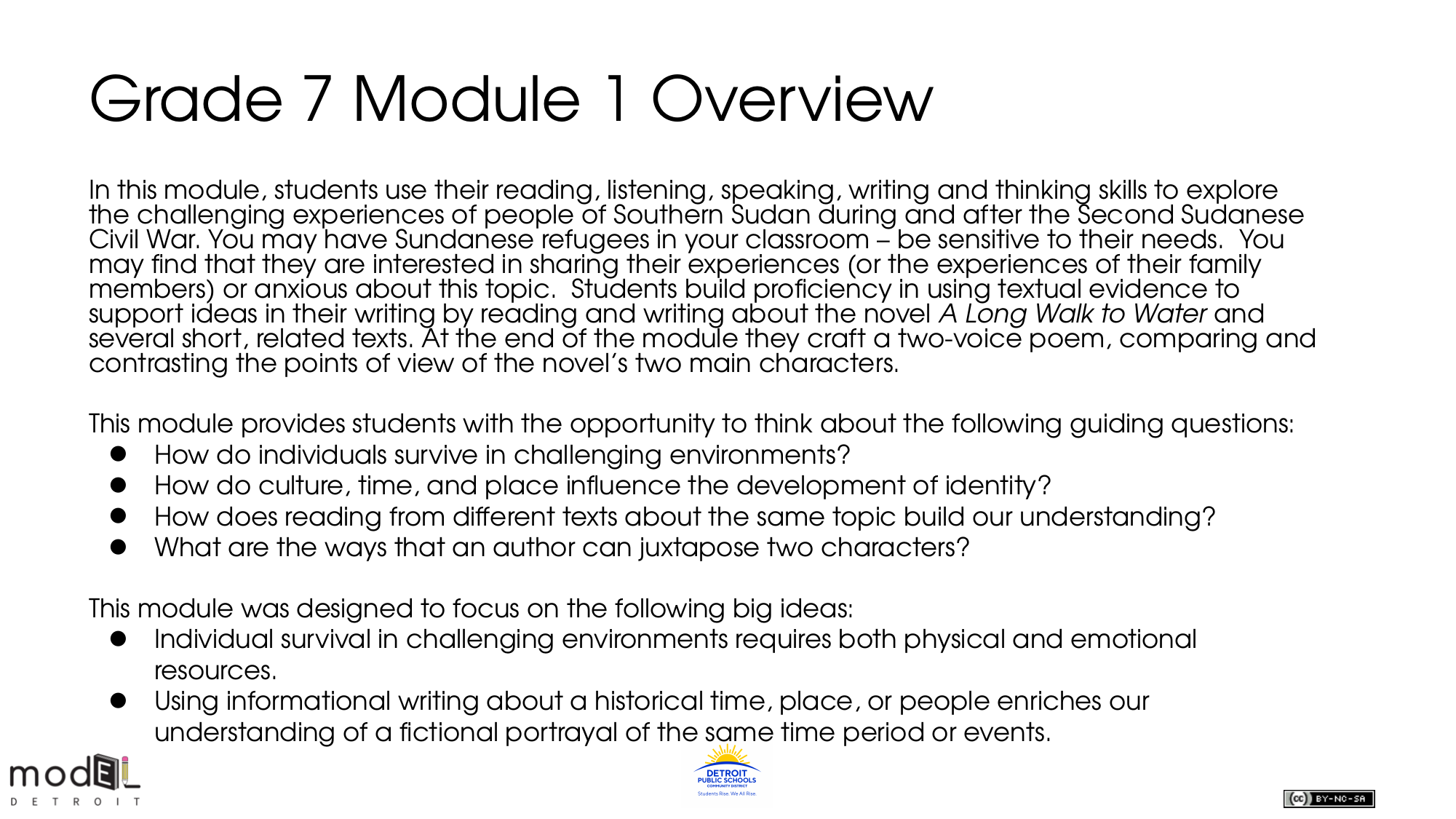

# Grade 7 Module 1 Overview
In this module, students use their reading, listening, speaking, writing and thinking skills to explore the challenging experiences of people of Southern Sudan during and after the Second Sudanese Civil War. You may have Sundanese refugees in your classroom – be sensitive to their needs.  You may find that they are interested in sharing their experiences (or the experiences of their family members) or anxious about this topic.  Students build proficiency in using textual evidence to support ideas in their writing by reading and writing about the novel A Long Walk to Water and several short, related texts. At the end of the module they craft a two-voice poem, comparing and contrasting the points of view of the novel’s two main characters.

This module provides students with the opportunity to think about the following guiding questions:
How do individuals survive in challenging environments?
How do culture, time, and place influence the development of identity?
How does reading from different texts about the same topic build our understanding?
What are the ways that an author can juxtapose two characters?

This module was designed to focus on the following big ideas:
Individual survival in challenging environments requires both physical and emotional resources.
Using informational writing about a historical time, place, or people enriches our understanding of a fictional portrayal of the same time period or events.